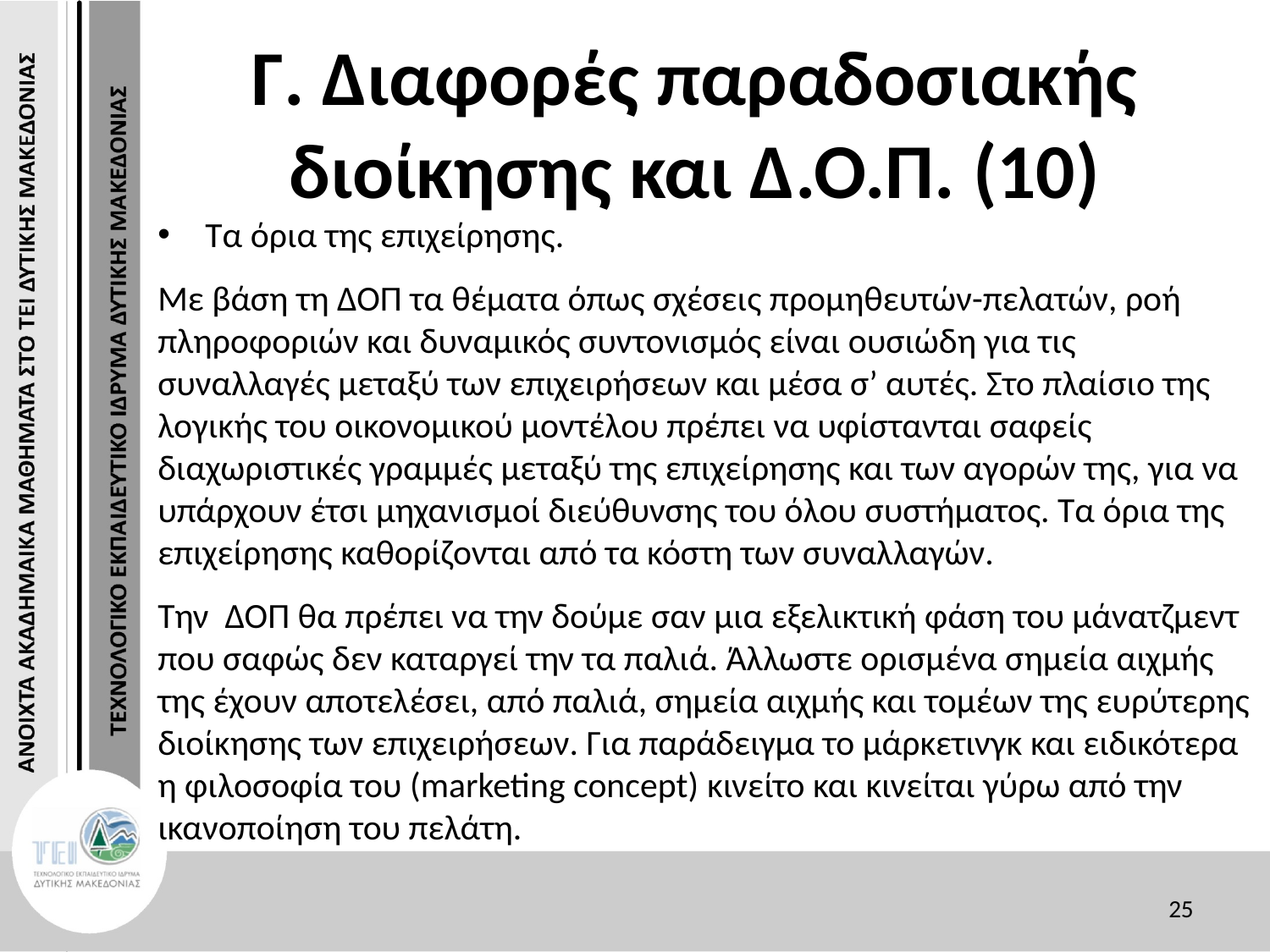

# Γ. Διαφορές παραδοσιακής διοίκησης και Δ.Ο.Π. (10)
Τα όρια της επιχείρησης.
Με βάση τη ΔΟΠ τα θέματα όπως σχέσεις προμηθευτών-πελατών, ροή πληροφοριών και δυναμικός συντονισμός είναι ουσιώδη για τις συναλλαγές μεταξύ των επιχειρήσεων και μέσα σ’ αυτές. Στο πλαίσιο της λογικής του οικονομικού μοντέλου πρέπει να υφίστανται σαφείς διαχωριστικές γραμμές μεταξύ της επιχείρησης και των αγορών της, για να υπάρχουν έτσι μηχανισμοί διεύθυνσης του όλου συστήματος. Τα όρια της επιχείρησης καθορίζονται από τα κόστη των συναλλαγών.
Την  ΔΟΠ θα πρέπει να την δούμε σαν μια εξελικτική φάση του μάνατζμεντ που σαφώς δεν καταργεί την τα παλιά. Άλλωστε ορισμένα σημεία αιχμής της έχουν αποτελέσει, από παλιά, σημεία αιχμής και τομέων της ευρύτερης διοίκησης των επιχειρήσεων. Για παράδειγμα το μάρκετινγκ και ειδικότερα η φιλοσοφία του (marketing concept) κινείτο και κινείται γύρω από την ικανοποίηση του πελάτη.
25